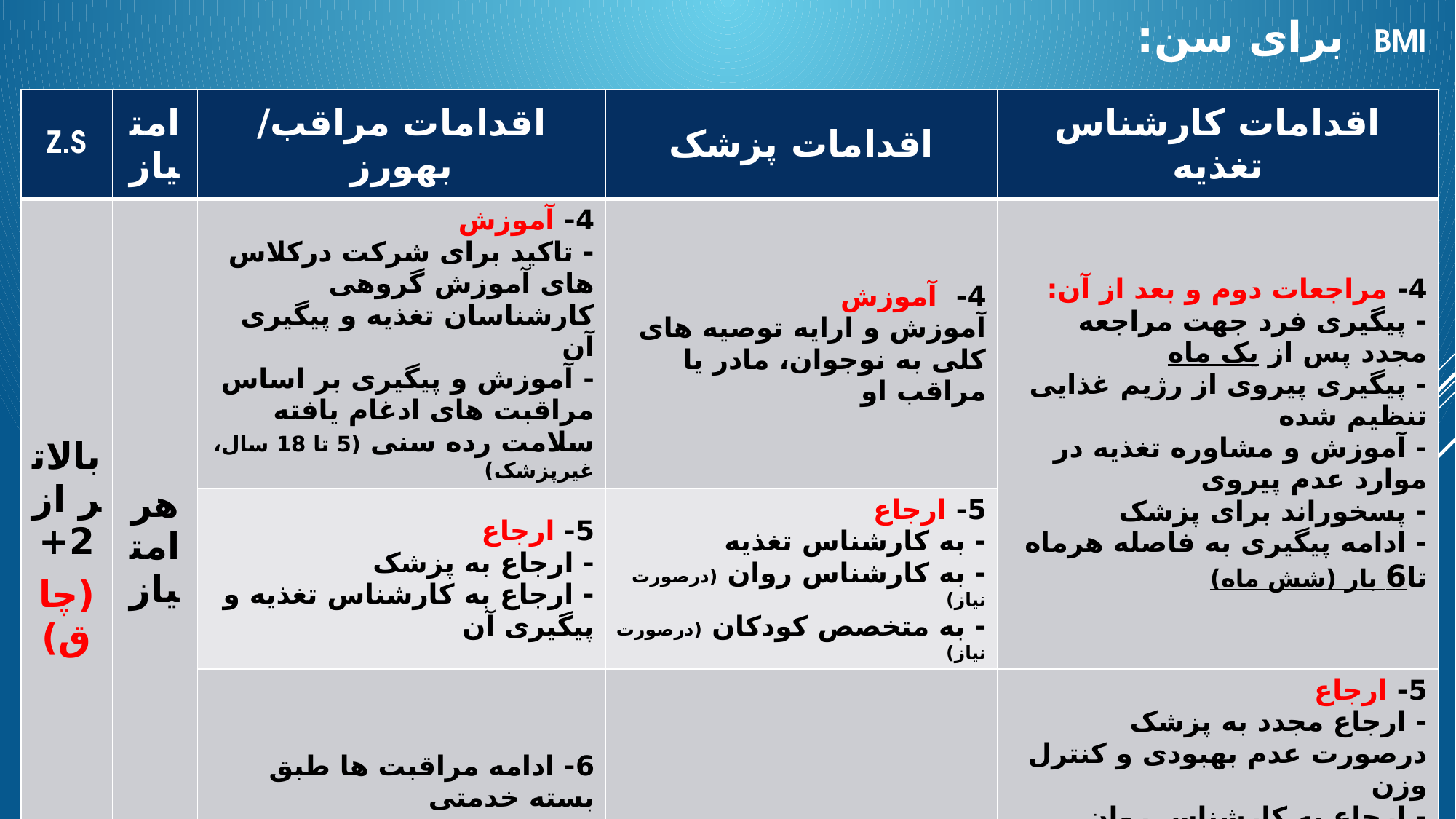

# BMI  برای سن:
| Z.S | امتیاز | اقدامات مراقب/ بهورز | اقدامات پزشک | اقدامات کارشناس تغذیه |
| --- | --- | --- | --- | --- |
| بالاتر از 2+ (چاق) | هر امتیاز | 4- آموزش - تاکید برای شرکت درکلاس های آموزش گروهی کارشناسان تغذیه و پیگیری آن - آموزش و پیگیری بر اساس مراقبت های ادغام یافته سلامت رده سنی (5 تا 18 سال، غیرپزشک) | 4- آموزش آموزش و ارایه توصیه های کلی به نوجوان، مادر یا مراقب او | 4- مراجعات دوم و بعد از آن: - پیگیری فرد جهت مراجعه مجدد پس از یک ماه - پیگیری پیروی از رژیم غذایی تنظیم شده - آموزش و مشاوره تغذیه در موارد عدم پیروی - پسخوراند برای پزشک - ادامه پیگیری به فاصله هرماه تا6 بار (شش ماه) |
|  |  | 5- ارجاع - ارجاع به پزشک - ارجاع به کارشناس تغذیه و پیگیری آن | 5- ارجاع - به کارشناس تغذیه - به کارشناس روان (درصورت نیاز) - به متخصص کودکان (درصورت نیاز) |  |
|  |  | 6- ادامه مراقبت ها طبق بسته خدمتی |  | 5- ارجاع - ارجاع مجدد به پزشک درصورت عدم بهبودی و کنترل وزن - ارجاع به کارشناس روان (درصورت نیاز) |